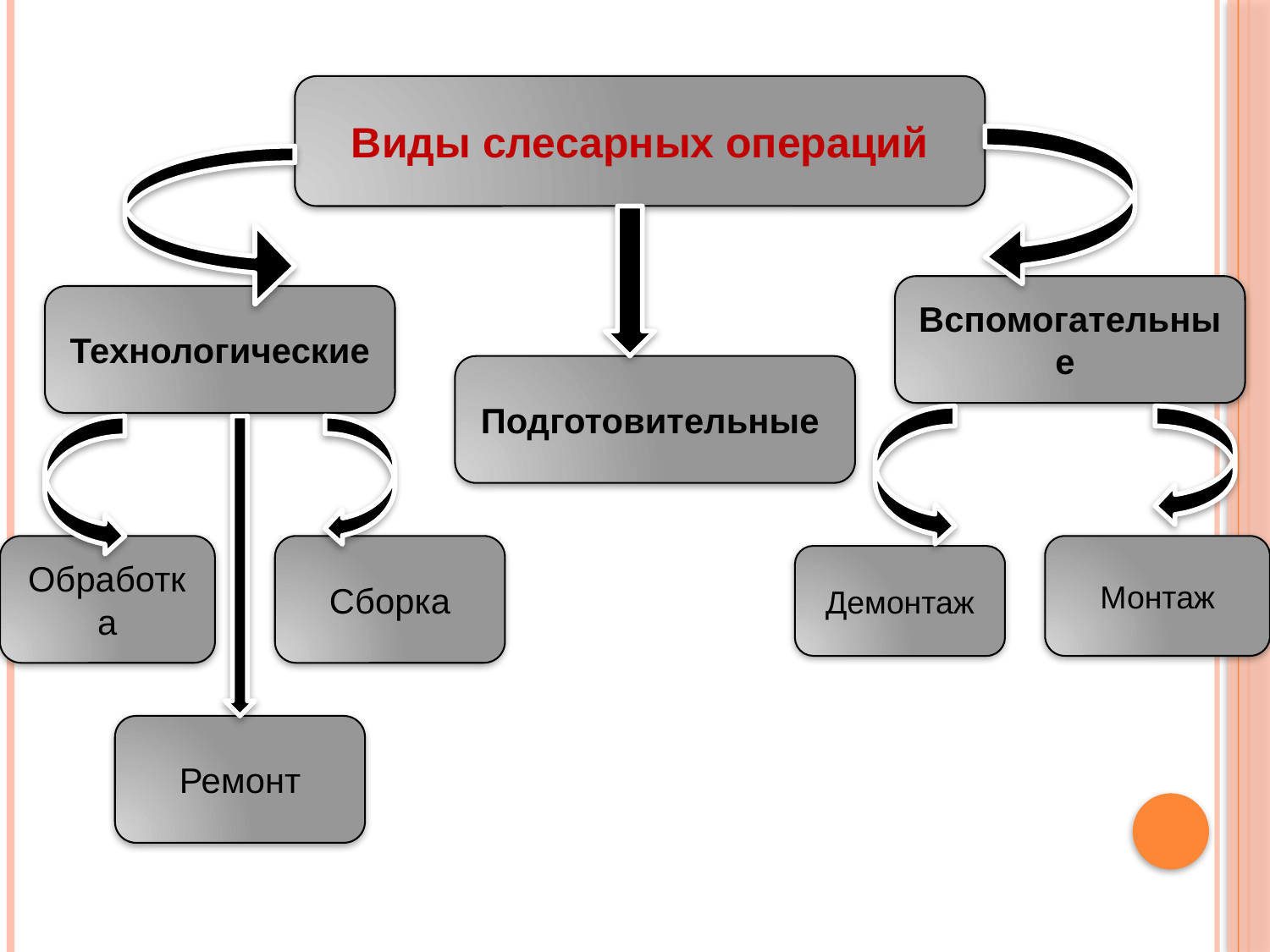

Виды слесарных операций

Вспомогательные
Технологические
Подготовительные

Обработка
Сборка
Монтаж
Демонтаж
Ремонт